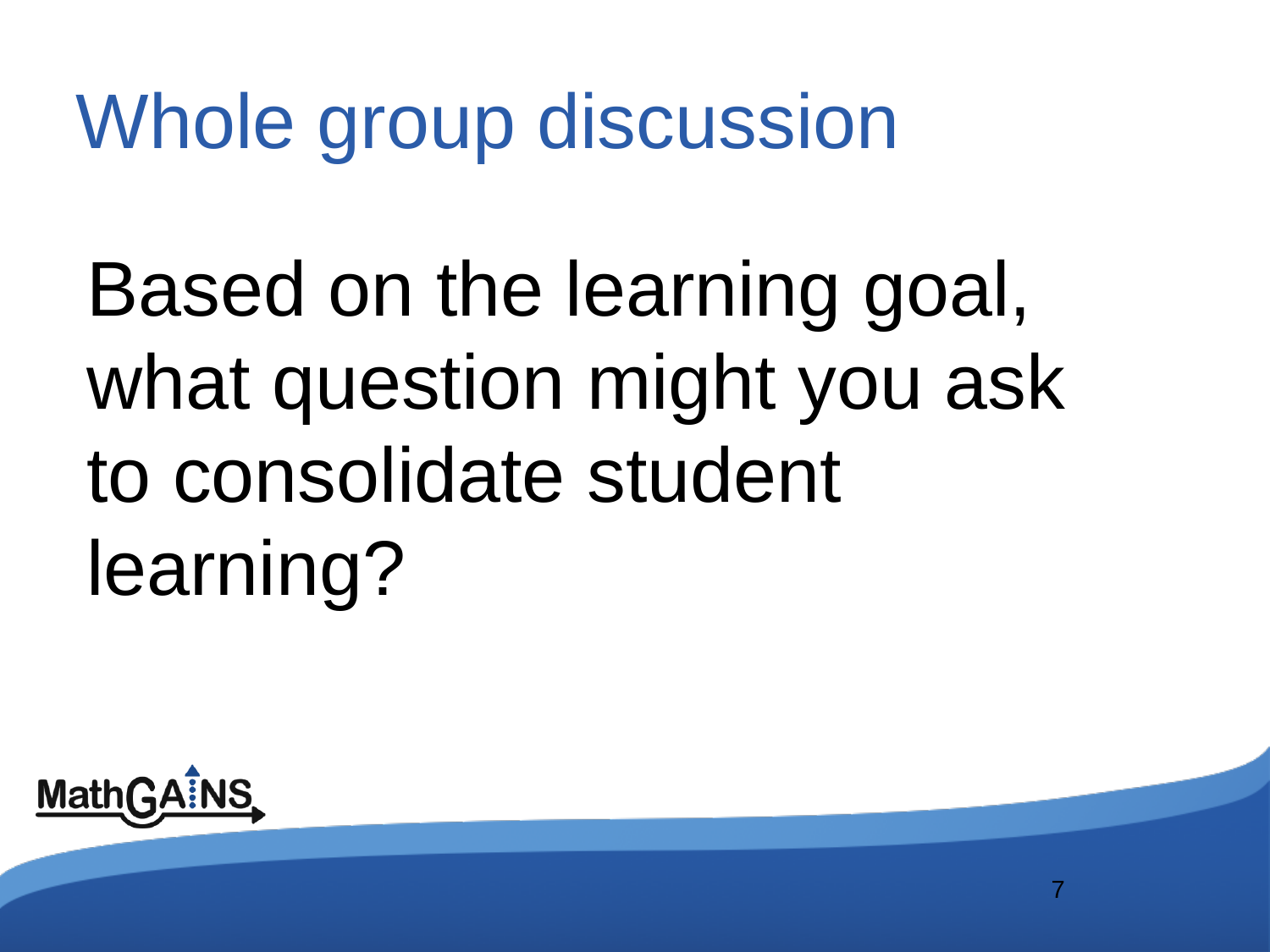

Whole group discussion
Based on the learning goal, what question might you ask to consolidate student learning?

7